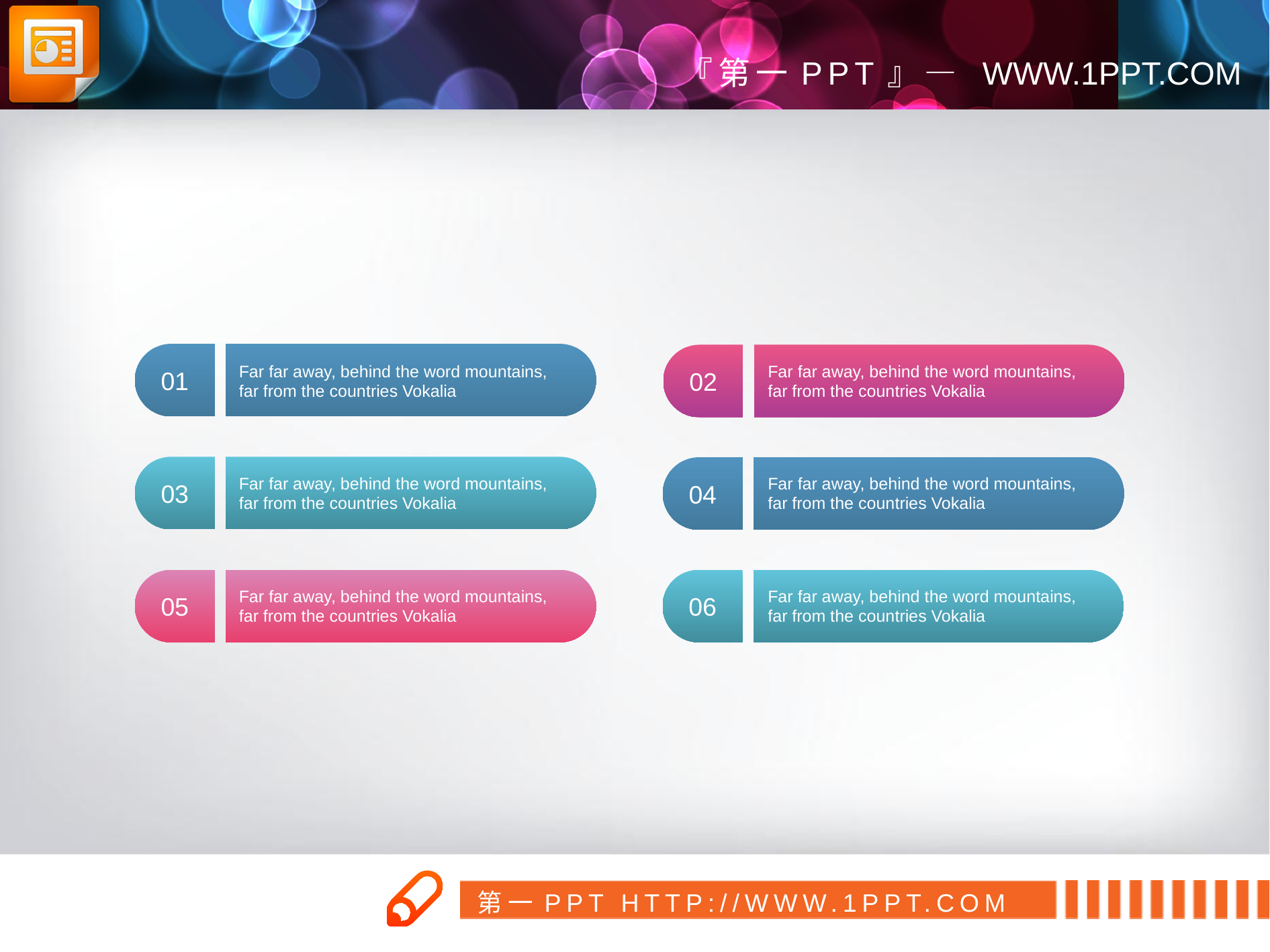

01

Far far away, behind the word mountains, far from the countries Vokalia
02

Far far away, behind the word mountains, far from the countries Vokalia
03

Far far away, behind the word mountains, far from the countries Vokalia
04

Far far away, behind the word mountains, far from the countries Vokalia
05

Far far away, behind the word mountains, far from the countries Vokalia
06

Far far away, behind the word mountains, far from the countries Vokalia